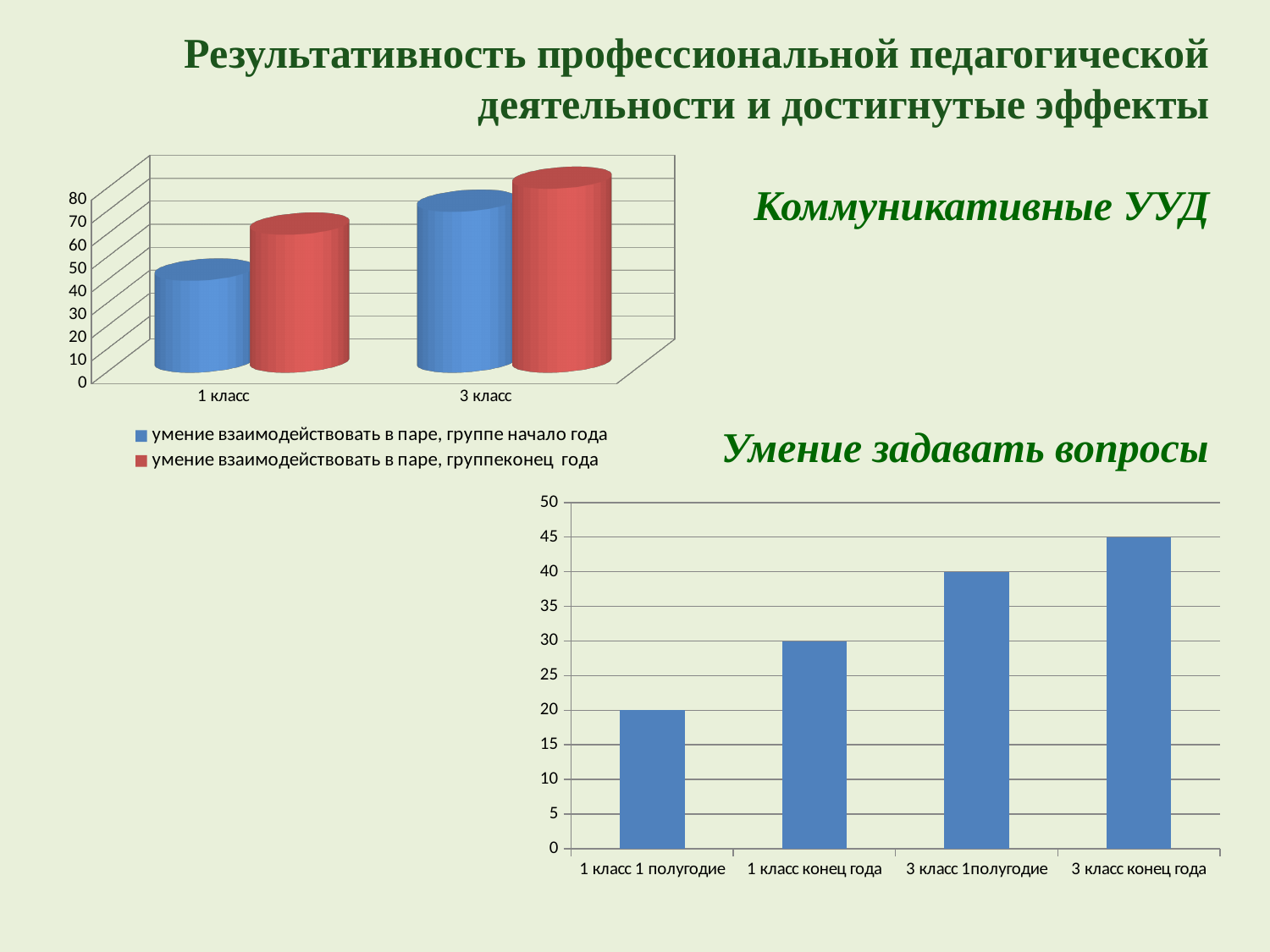

# Результативность профессиональной педагогической деятельности и достигнутые эффекты Коммуникативные УУД

[unsupported chart]

Умение задавать вопросы

### Chart

| Category | Ряд 1 |
|---|---|
| 1 класс 1 полугодие | 20.0 |
| 1 класс конец года | 30.0 |
| 3 класс 1полугодие | 40.0 |
| 3 класс конец года | 45.0 |